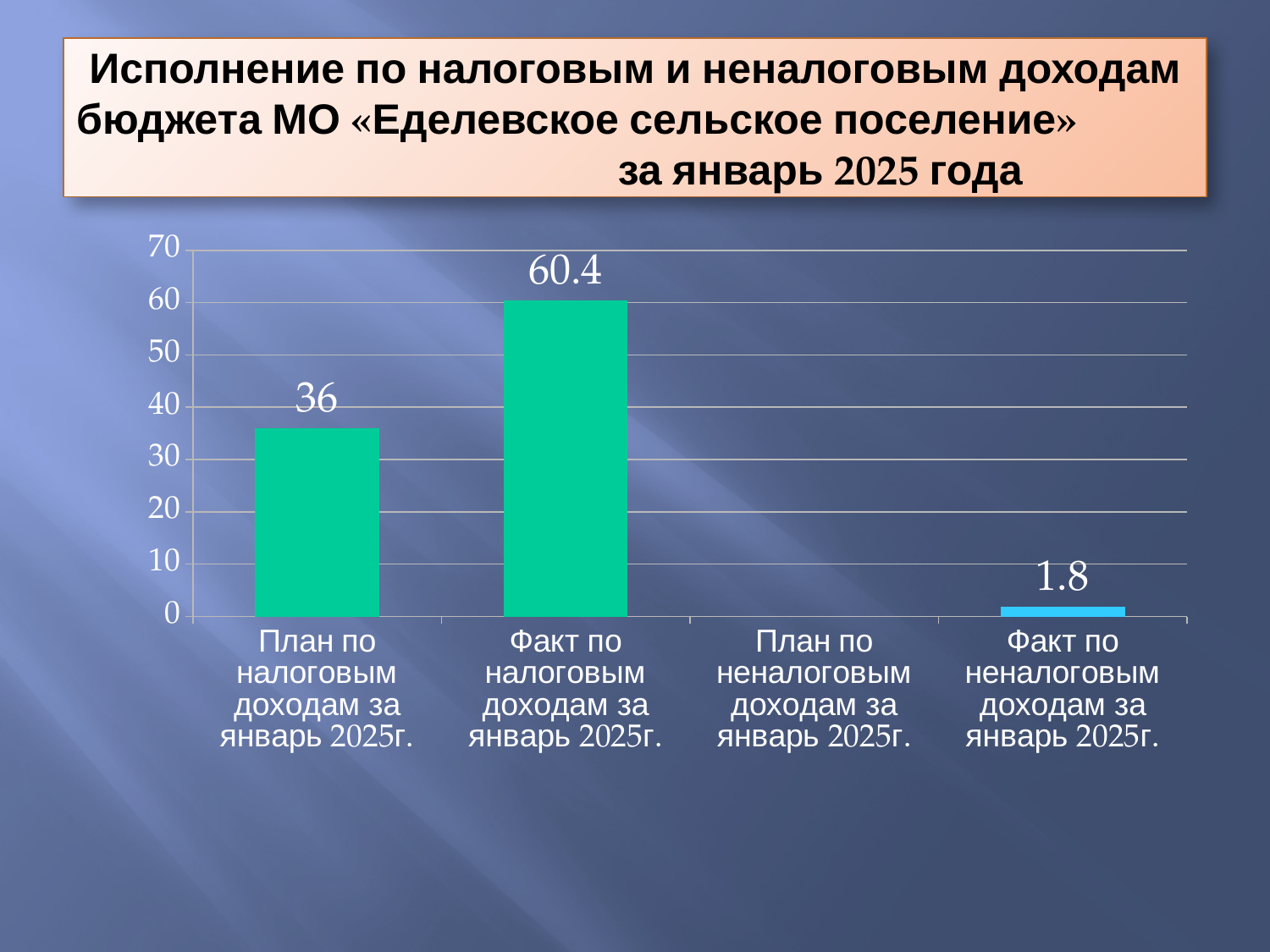

# Исполнение по налоговым и неналоговым доходам бюджета МО «Еделевское сельское поселение»                                               за январь 2025 года

### Chart

| Category | Столбец1 |
|---|---|
| План по налоговым доходам за январь 2025г. | 36.0 |
| Факт по налоговым доходам за январь 2025г. | 60.4 |
| План по неналоговым доходам за январь 2025г. | None |
| Факт по неналоговым доходам за январь 2025г. | 1.8 |